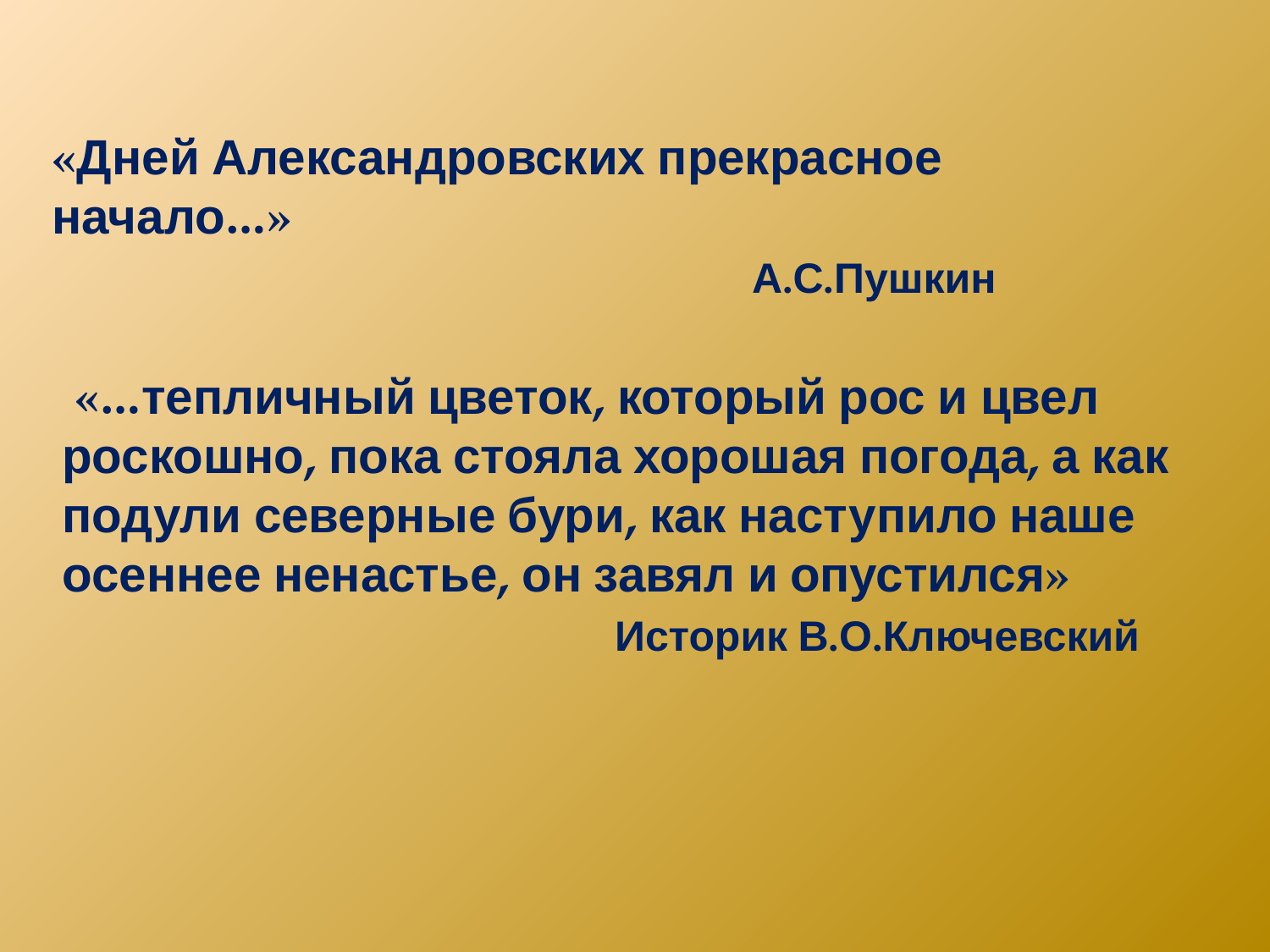

«Дней Александровских прекрасное начало…»
                                                         А.С.Пушкин

 «…тепличный цветок, который рос и цвел роскошно, пока стояла хорошая погода, а как подули северные бури, как наступило наше осеннее ненастье, он завял и опустился»
                                             Историк В.О.Ключевский